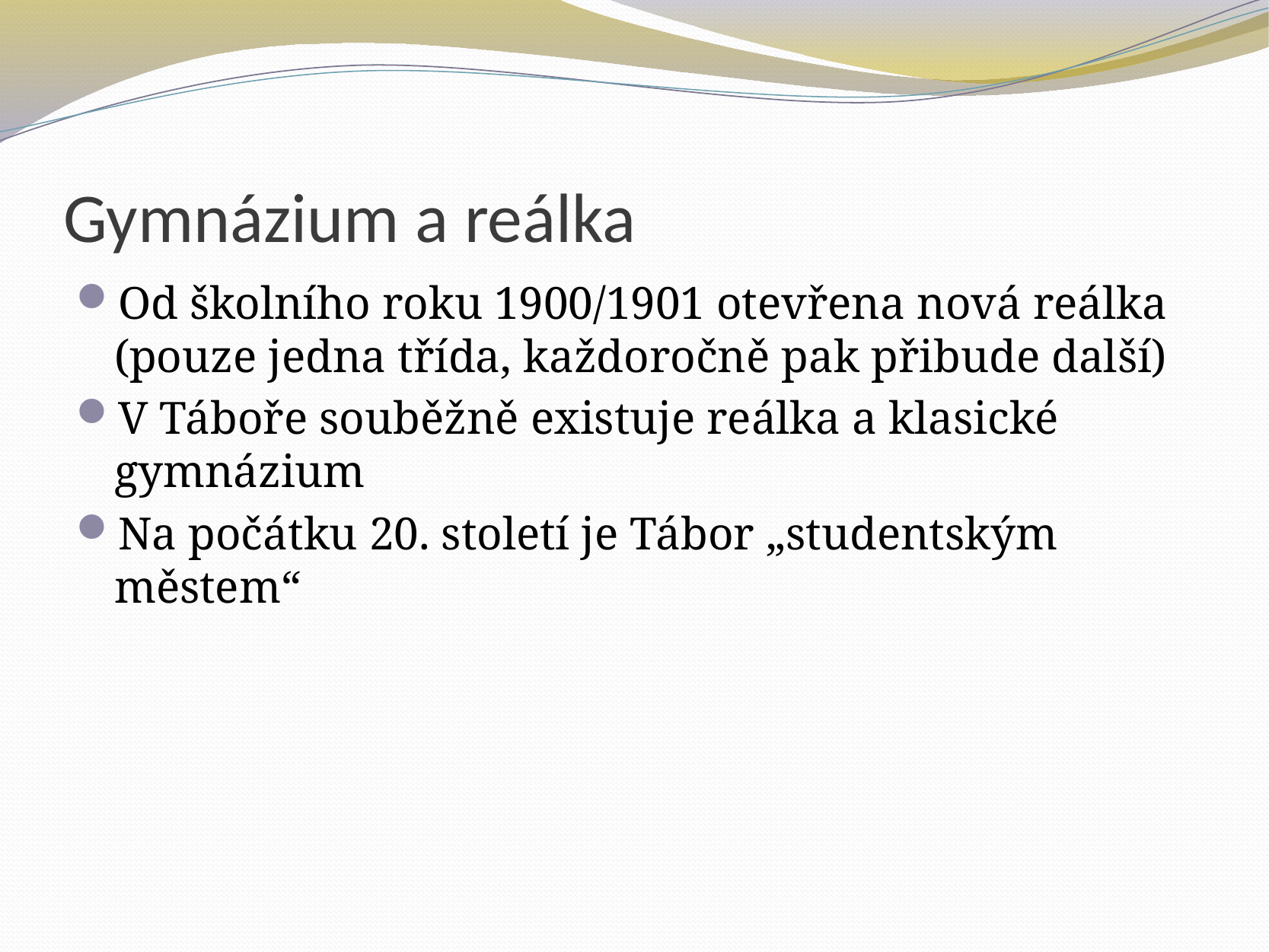

# Gymnázium a reálka
Od školního roku 1900/1901 otevřena nová reálka (pouze jedna třída, každoročně pak přibude další)
V Táboře souběžně existuje reálka a klasické gymnázium
Na počátku 20. století je Tábor „studentským městem“